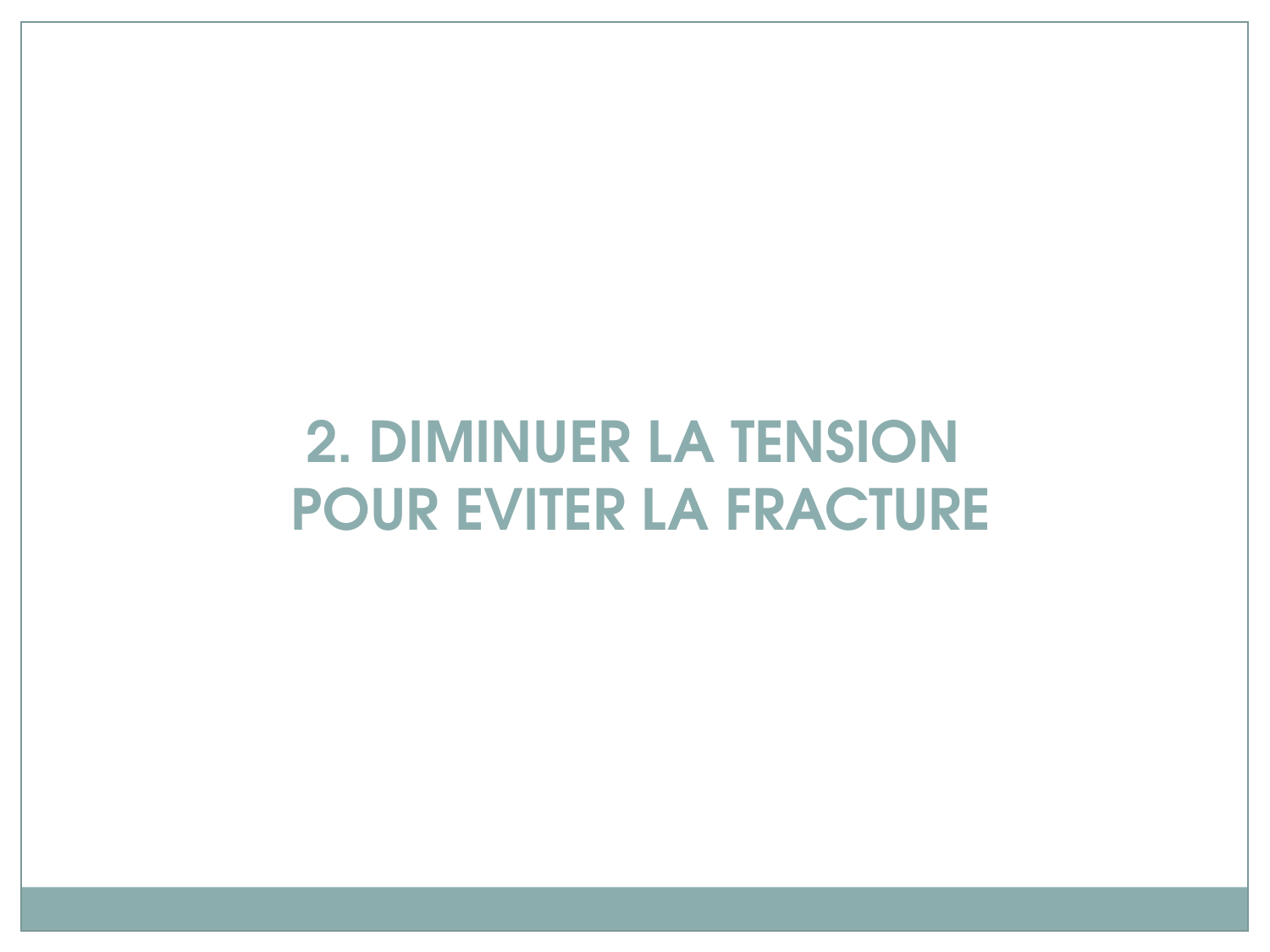

2. DIMINUER LA TENSION
POUR EVITER LA FRACTURE